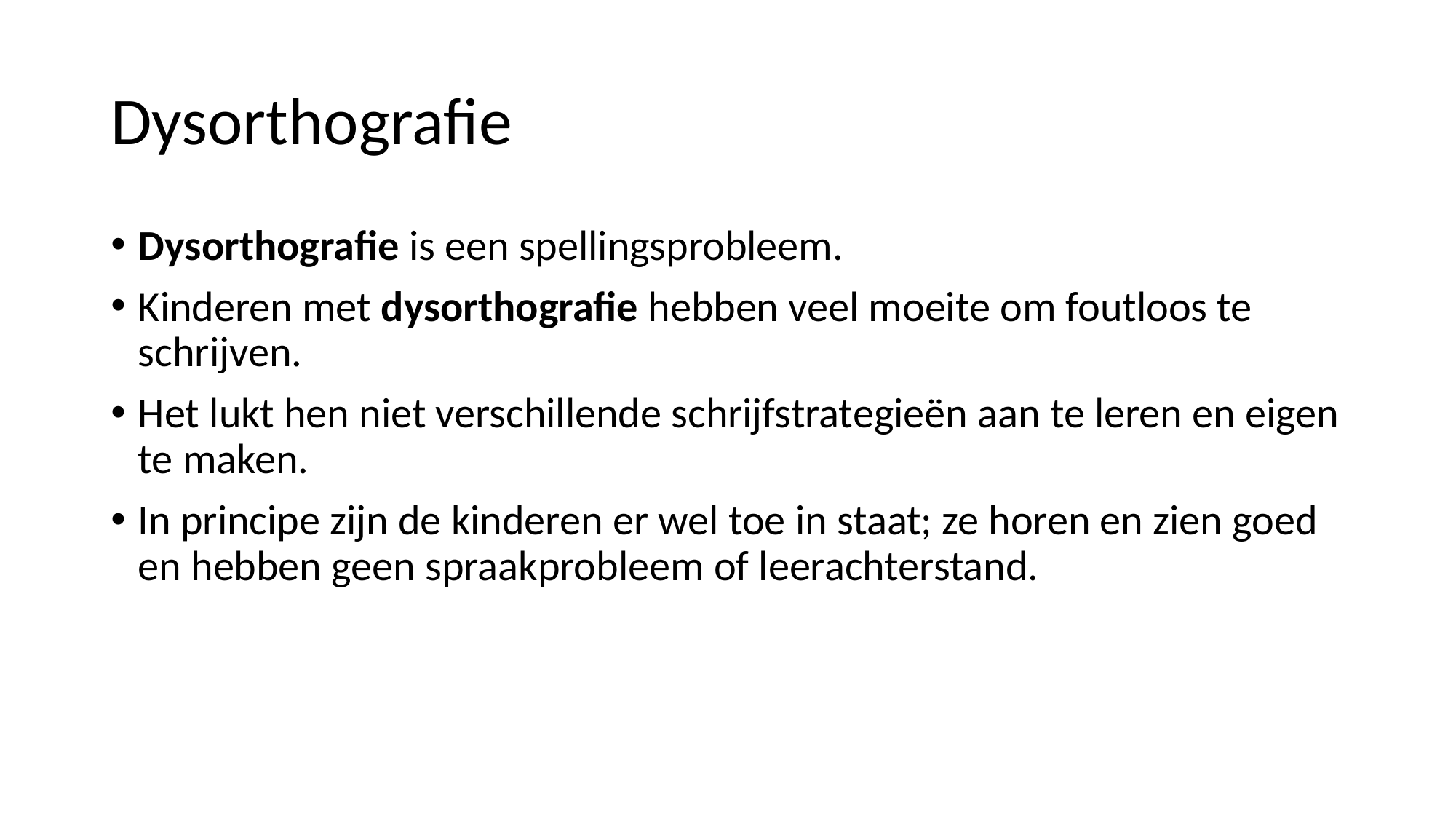

# Dysorthografie
Dysorthografie is een spellingsprobleem.
Kinderen met dysorthografie hebben veel moeite om foutloos te schrijven.
Het lukt hen niet verschillende schrijfstrategieën aan te leren en eigen te maken.
In principe zijn de kinderen er wel toe in staat; ze horen en zien goed en hebben geen spraakprobleem of leerachterstand.